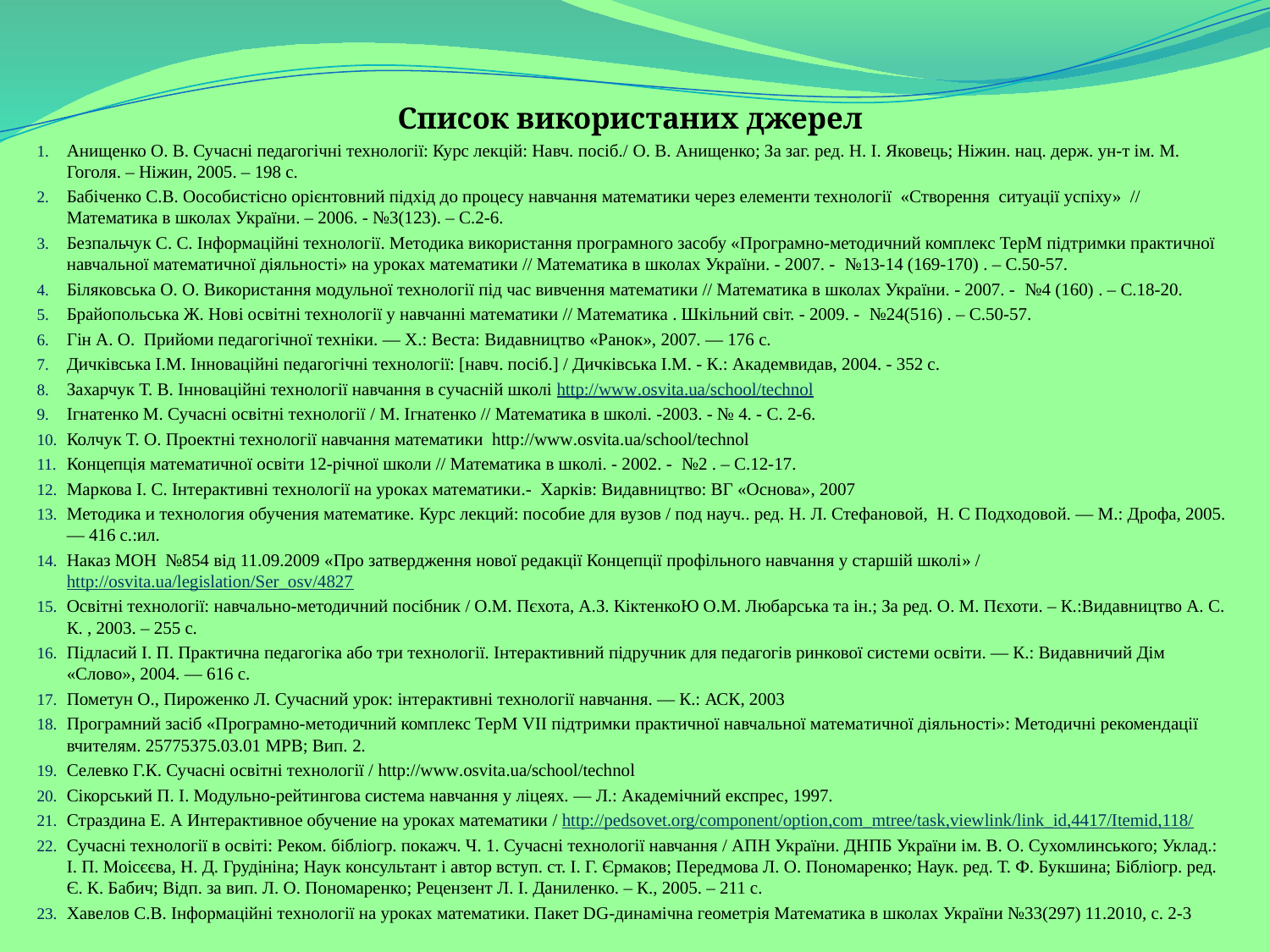

Список використаних джерел
Анищенко О. В. Сучасні педагогічні технології: Курс лекцій: Навч. посіб./ О. В. Анищенко; За заг. ред. Н. І. Яковець; Ніжин. нац. держ. ун-т ім. М. Гоголя. – Ніжин, 2005. – 198 с.
Бабіченко С.В. Оособистісно орієнтовний підхід до процесу навчання математики через елементи технології  «Створення  ситуації успіху»  // Математика в школах України. – 2006. - №3(123). – С.2-6.
Безпальчук С. С. Інформаційні технології. Методика використання програмного засобу «Програмно-методичний комплекс ТерМ підтримки практичної навчальної математичної діяльності» на уроках математики // Математика в школах України. - 2007. -  №13-14 (169-170) . – С.50-57.
Біляковська О. О. Використання модульної технології під час вивчення математики // Математика в школах України. - 2007. -  №4 (160) . – С.18-20.
Брайопольська Ж. Нові освітні технології у навчанні математики // Математика . Шкільний світ. - 2009. -  №24(516) . – С.50-57.
Гін А. О.  Прийоми педагогічної техніки. — Х.: Веста: Видавництво «Ранок», 2007. — 176 с.
Дичківська І.М. Інноваційні педагогічні технології: [навч. посіб.] / Дичківська І.М. - К.: Академвидав, 2004. - 352 с.
Захарчук Т. В. Інноваційні технології навчання в сучасній школі http://www.osvita.ua/school/technol
Ігнатенко М. Сучасні освітні технології / М. Ігнатенко // Математика в школі. -2003. - № 4. - С. 2-6.
Колчук Т. О. Проектні технології навчання математики  http://www.osvita.ua/school/technol
Концепція математичної освіти 12-річної школи // Математика в школі. - 2002. -  №2 . – С.12-17.
Маркова І. С. Інтерактивні технології на уроках математики.-  Харків: Видавництво: ВГ «Основа», 2007
Методика и технология обучения математике. Курс лекций: пособие для вузов / под науч.. ред. Н. Л. Стефановой,  Н. С Подходовой. — М.: Дрофа, 2005. — 416 с.:ил.
Наказ МОН  №854 від 11.09.2009 «Про затвердження нової редакції Концепції профільного навчання у старшій школі» / http://osvita.ua/legislation/Ser_osv/4827
Освітні технології: навчально-методичний посібник / О.М. Пєхота, А.З. КіктенкоЮ О.М. Любарська та ін.; За ред. О. М. Пєхоти. – К.:Видавництво А. С. К. , 2003. – 255 с.
Підласий І. П. Практична педагогіка або три технології. Інтерактивний підручник для педагогів ринкової систе­ми освіти. — К.: Видавничий Дім «Слово», 2004. — 616 с.
Пометун О., Пироженко Л. Сучасний урок: інтерактивні технології навчання. — К.: АСК, 2003
Програмний засіб «Програмно-методичний комплекс ТерМ VII підтримки практичної навчальної матема­тичної діяльності»: Методичні рекомендації вчителям. 25775375.03.01 МРВ; Вип. 2.
Селевко Г.К. Сучасні освітні технології / http://www.osvita.ua/school/technol
Сікорський П. І. Модульно-рейтингова система навчання у ліцеях. — Л.: Академічний експрес, 1997.
Страздина Е. А Интерактивное обучение на уроках математики / http://pedsovet.org/component/option,com_mtree/task,viewlink/link_id,4417/Itemid,118/
Сучасні технології в освіті: Реком. бібліогр. покажч. Ч. 1. Сучасні технології навчання / АПН України. ДНПБ України ім. В. О. Сухомлинського; Уклад.: І. П. Моісєєва, Н. Д. Грудініна; Наук консультант і автор вступ. ст. І. Г. Єрмаков; Передмова Л. О. Пономаренко; Наук. ред. Т. Ф. Букшина; Бібліогр. ред. Є. К. Бабич; Відп. за вип. Л. О. Пономаренко; Рецензент Л. І. Даниленко. – К., 2005. – 211 с.
Хавелов С.В. Інформаційні технології на уроках математики. Пакет DG-динамічна геометрія Математика в школах України №33(297) 11.2010, с. 2-3